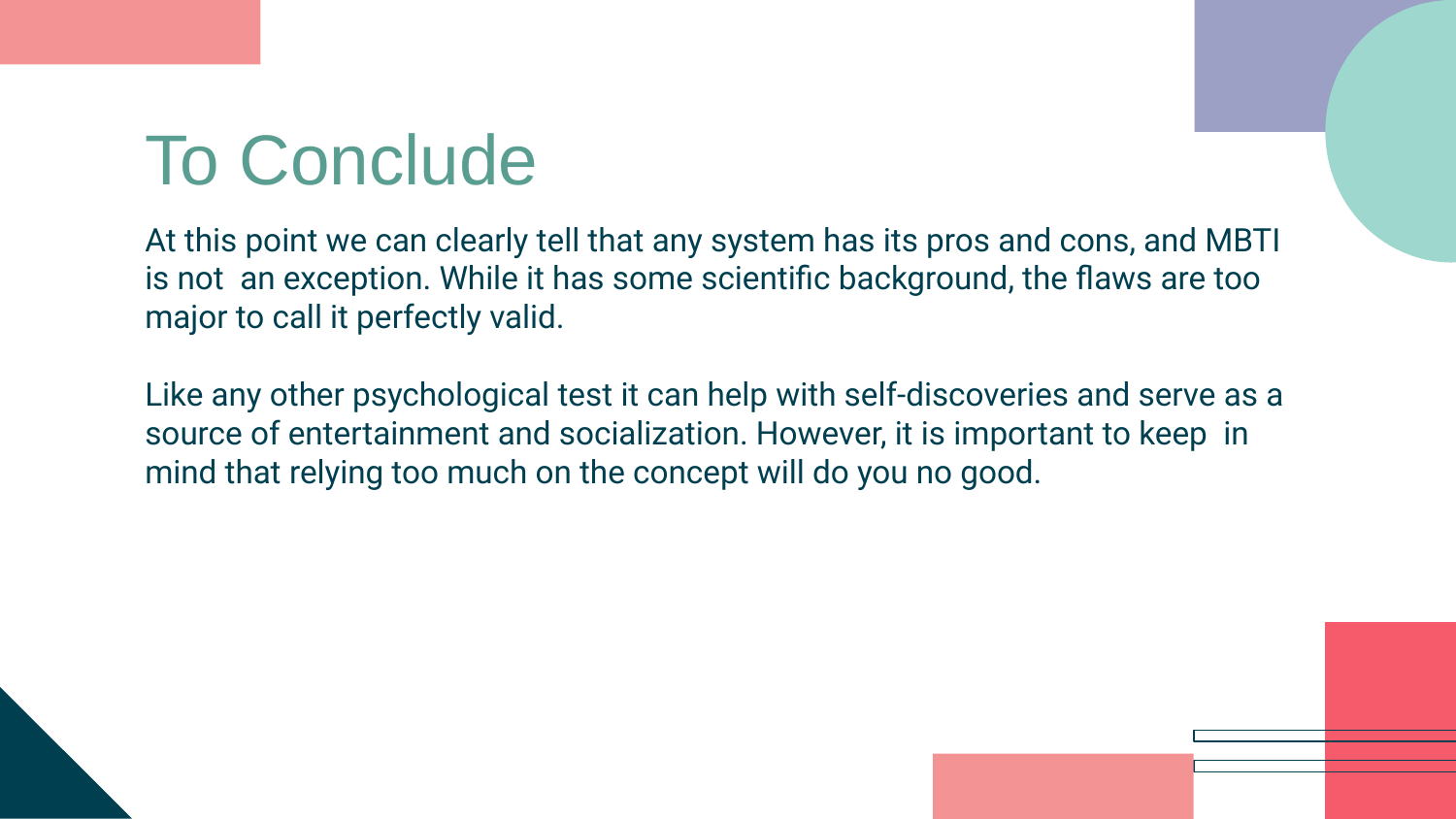

# To Conclude
At this point we can clearly tell that any system has its pros and cons, and MBTI is not  an exception. While it has some scientific background, the flaws are too major to call it perfectly valid.

Like any other psychological test it can help with self-discoveries and serve as a source of entertainment and socialization. However, it is important to keep  in mind that relying too much on the concept will do you no good.